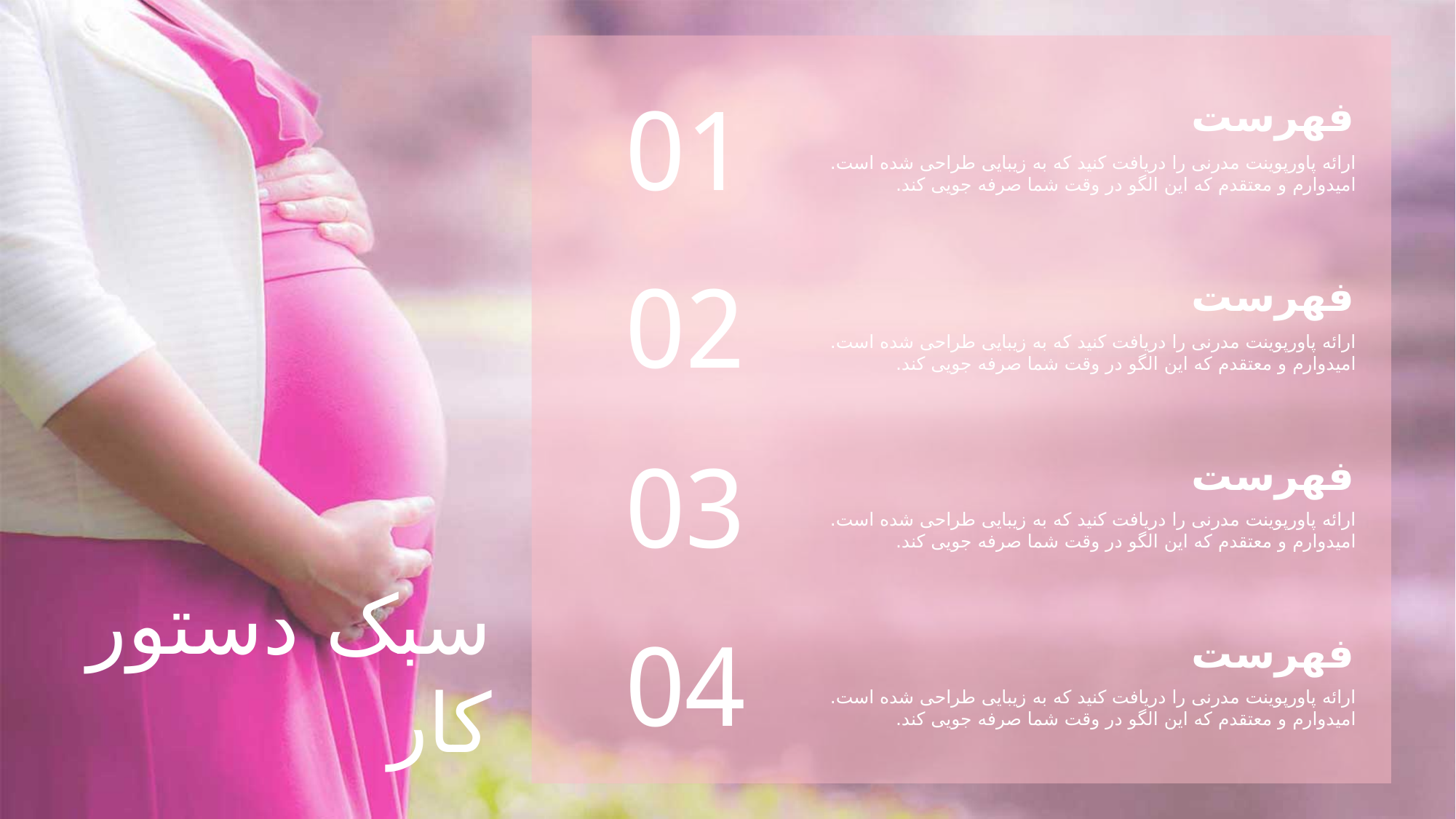

01
فهرست
ارائه پاورپوینت مدرنی را دریافت کنید که به زیبایی طراحی شده است. امیدوارم و معتقدم که این الگو در وقت شما صرفه جویی کند.
02
فهرست
ارائه پاورپوینت مدرنی را دریافت کنید که به زیبایی طراحی شده است. امیدوارم و معتقدم که این الگو در وقت شما صرفه جویی کند.
03
فهرست
ارائه پاورپوینت مدرنی را دریافت کنید که به زیبایی طراحی شده است. امیدوارم و معتقدم که این الگو در وقت شما صرفه جویی کند.
04
سبک دستور کار
فهرست
ارائه پاورپوینت مدرنی را دریافت کنید که به زیبایی طراحی شده است. امیدوارم و معتقدم که این الگو در وقت شما صرفه جویی کند.